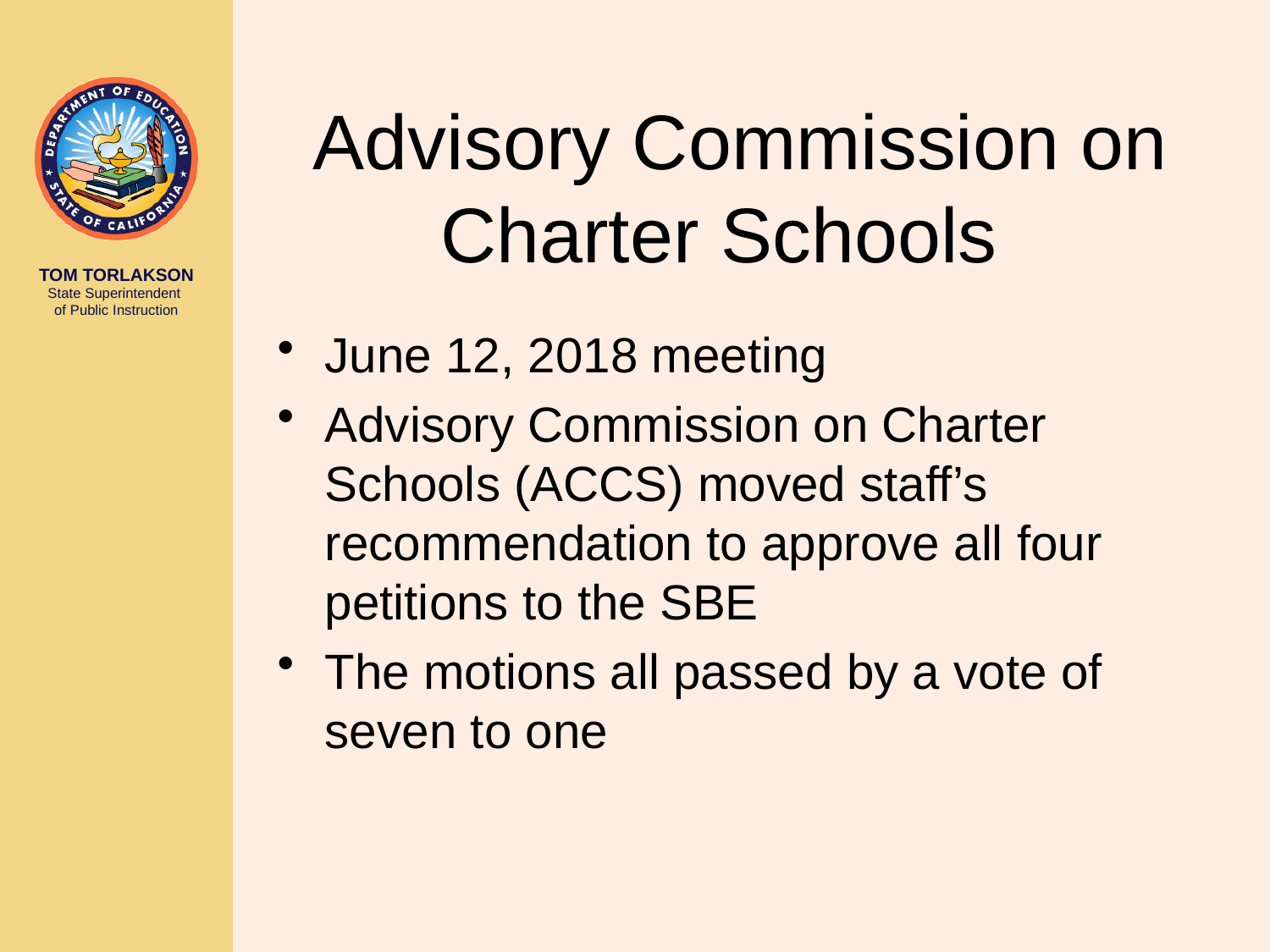

# Advisory Commission on Charter Schools
June 12, 2018 meeting
Advisory Commission on Charter Schools (ACCS) moved staff’s recommendation to approve all four petitions to the SBE
The motions all passed by a vote of seven to one